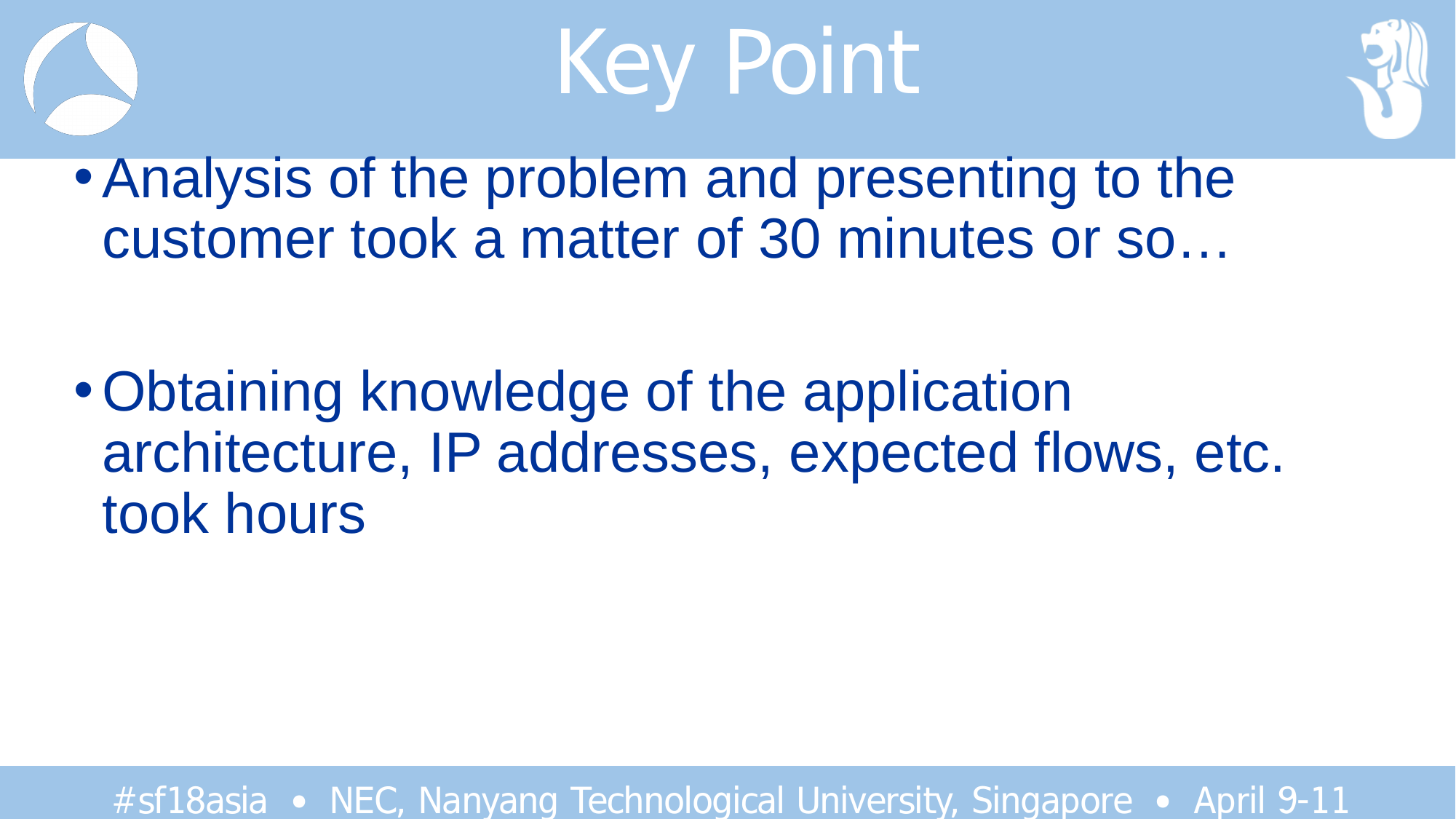

# Key Point
Analysis of the problem and presenting to the customer took a matter of 30 minutes or so…

Obtaining knowledge of the application architecture, IP addresses, expected flows, etc. took hours